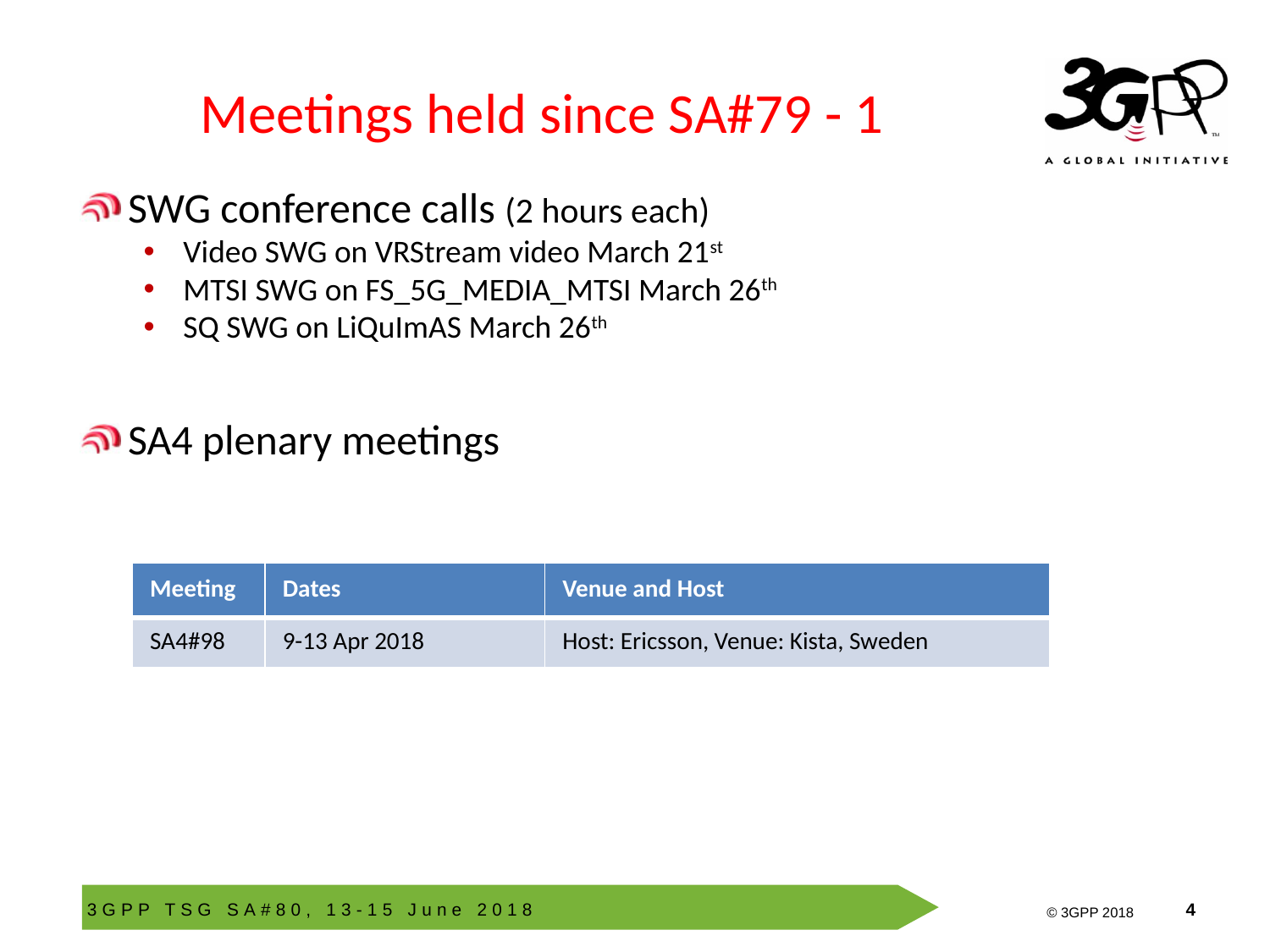

# Meetings held since SA#79 - 1
SWG conference calls (2 hours each)
Video SWG on VRStream video March 21st
MTSI SWG on FS_5G_MEDIA_MTSI March 26th
SQ SWG on LiQuImAS March 26th

SA4 plenary meetings

| Meeting | Dates | Venue and Host |
| --- | --- | --- |
| SA4#98 | 9-13 Apr 2018 | Host: Ericsson, Venue: Kista, Sweden |